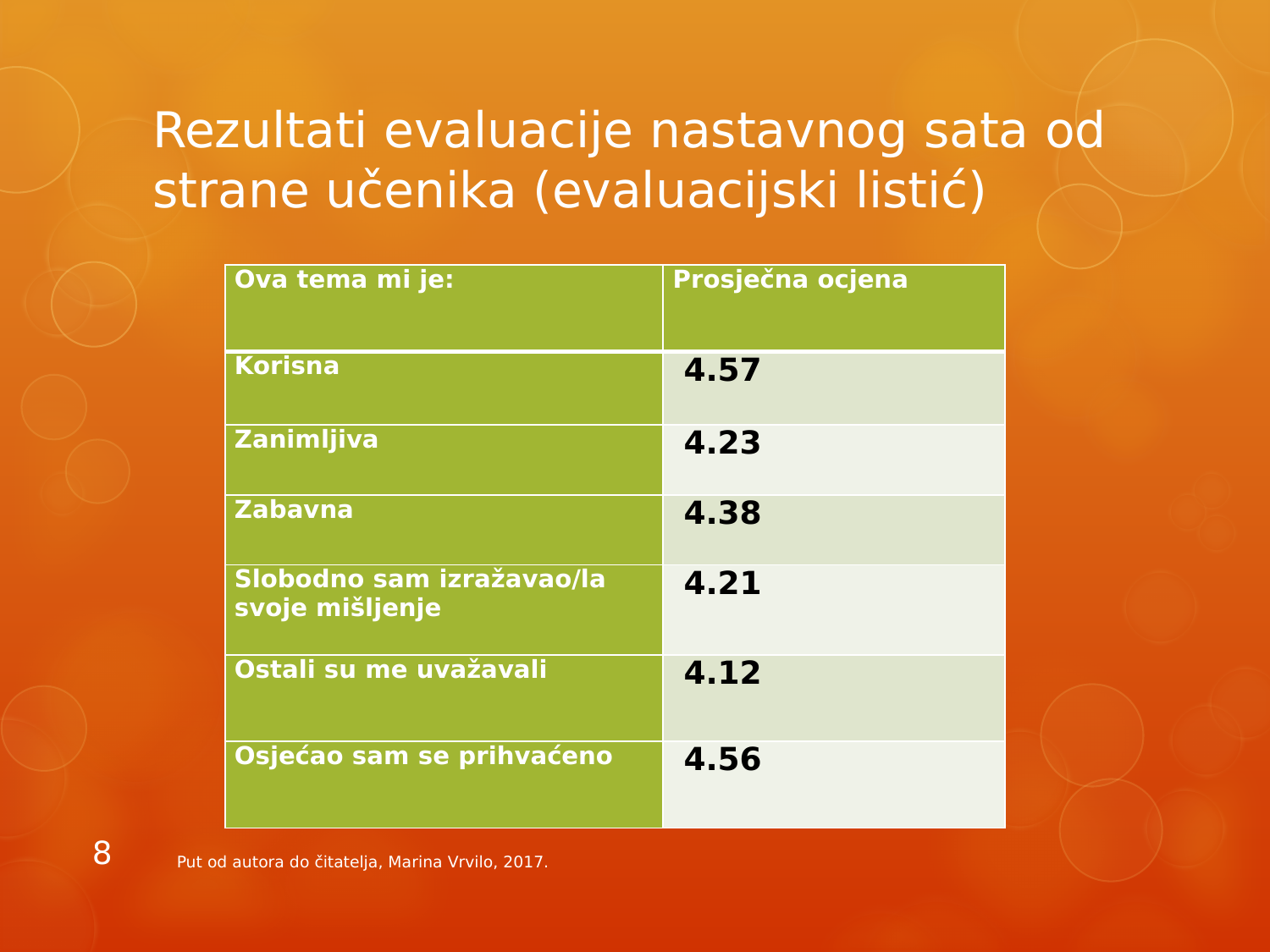

# Rezultati evaluacije nastavnog sata od strane učenika (evaluacijski listić)
| Ova tema mi je: | Prosječna ocjena |
| --- | --- |
| Korisna | 4.57 |
| Zanimljiva | 4.23 |
| Zabavna | 4.38 |
| Slobodno sam izražavao/la svoje mišljenje | 4.21 |
| Ostali su me uvažavali | 4.12 |
| Osjećao sam se prihvaćeno | 4.56 |
8
Put od autora do čitatelja, Marina Vrvilo, 2017.